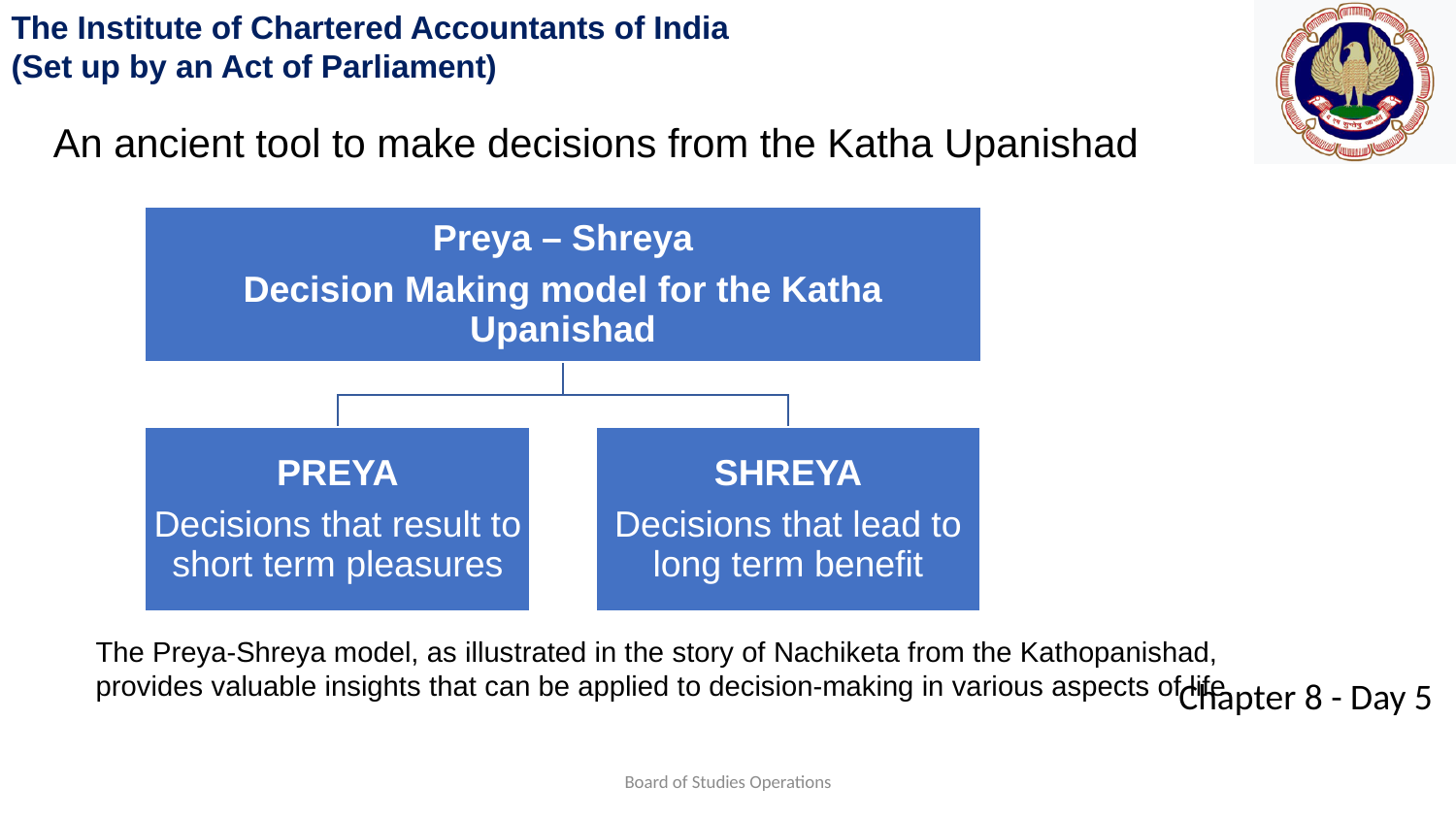

An ancient tool to make decisions from the Katha Upanishad
Preya – Shreya
Decision Making model for the Katha Upanishad
PREYA
Decisions that result to short term pleasures
SHREYA
Decisions that lead to long term benefit
The Preya-Shreya model, as illustrated in the story of Nachiketa from the Kathopanishad, provides valuable insights that can be applied to decision-making in various aspects of life.
Board of Studies Operations